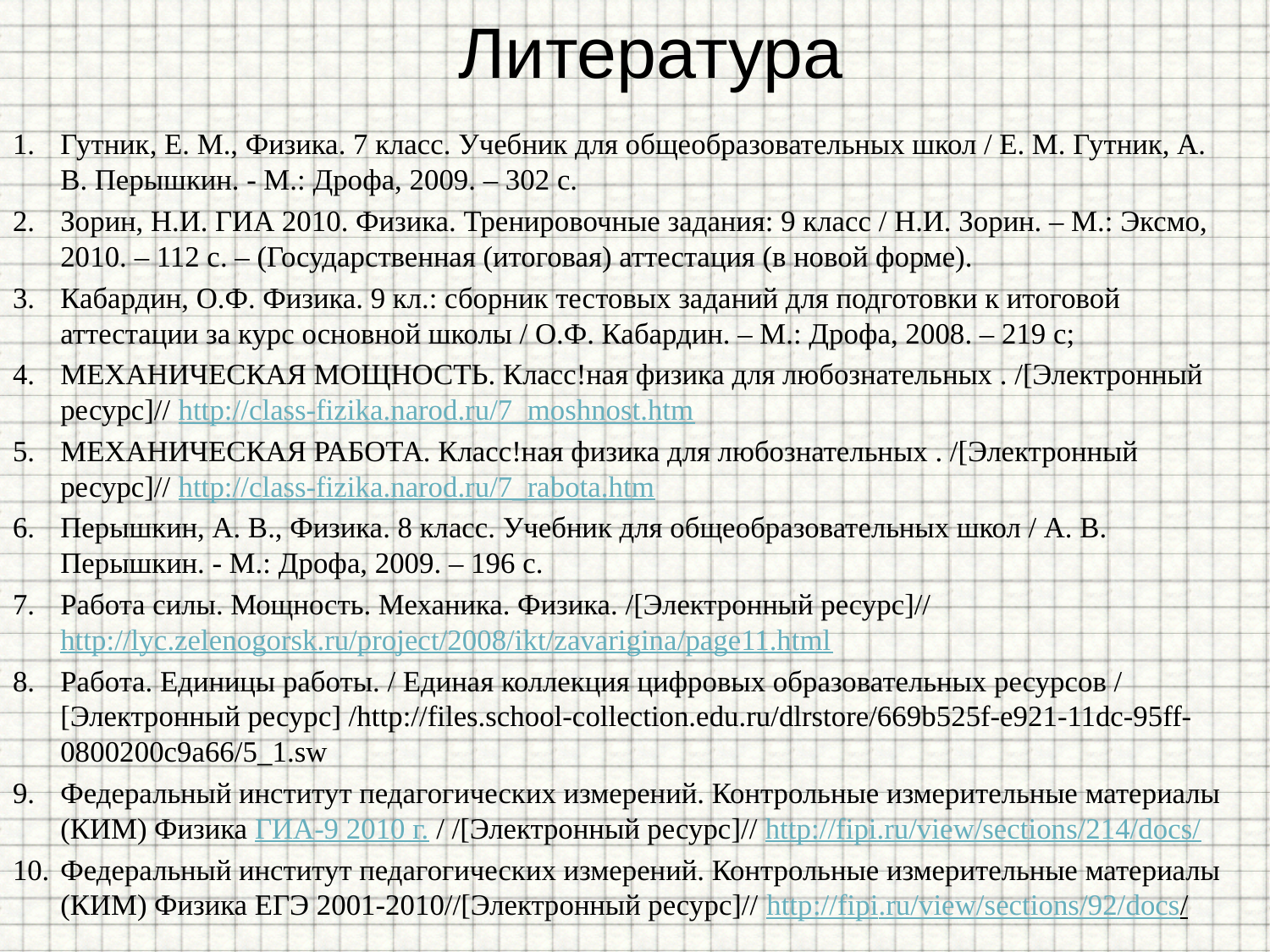

# Литература
Гутник, Е. М., Физика. 7 класс. Учебник для общеобразовательных школ / Е. М. Гутник, А. В. Перышкин. - М.: Дрофа, 2009. – 302 с.
Зорин, Н.И. ГИА 2010. Физика. Тренировочные задания: 9 класс / Н.И. Зорин. – М.: Эксмо, 2010. – 112 с. – (Государственная (итоговая) аттестация (в новой форме).
Кабардин, О.Ф. Физика. 9 кл.: сборник тестовых заданий для подготовки к итоговой аттестации за курс основной школы / О.Ф. Кабардин. – М.: Дрофа, 2008. – 219 с;
МЕХАНИЧЕСКАЯ МОЩНОСТЬ. Класс!ная физика для любознательных . /[Электронный ресурс]// http://class-fizika.narod.ru/7_moshnost.htm
МЕХАНИЧЕСКАЯ РАБОТА. Класс!ная физика для любознательных . /[Электронный ресурс]// http://class-fizika.narod.ru/7_rabota.htm
Перышкин, А. В., Физика. 8 класс. Учебник для общеобразовательных школ / А. В. Перышкин. - М.: Дрофа, 2009. – 196 с.
Работа силы. Мощность. Механика. Физика. /[Электронный ресурс]// http://lyc.zelenogorsk.ru/project/2008/ikt/zavarigina/page11.html
Работа. Единицы работы. / Единая коллекция цифровых образовательных ресурсов / [Электронный ресурс] /http://files.school-collection.edu.ru/dlrstore/669b525f-e921-11dc-95ff-0800200c9a66/5_1.sw
Федеральный институт педагогических измерений. Контрольные измерительные материалы (КИМ) Физика ГИА-9 2010 г. / /[Электронный ресурс]// http://fipi.ru/view/sections/214/docs/
Федеральный институт педагогических измерений. Контрольные измерительные материалы (КИМ) Физика ЕГЭ 2001-2010//[Электронный ресурс]// http://fipi.ru/view/sections/92/docs/